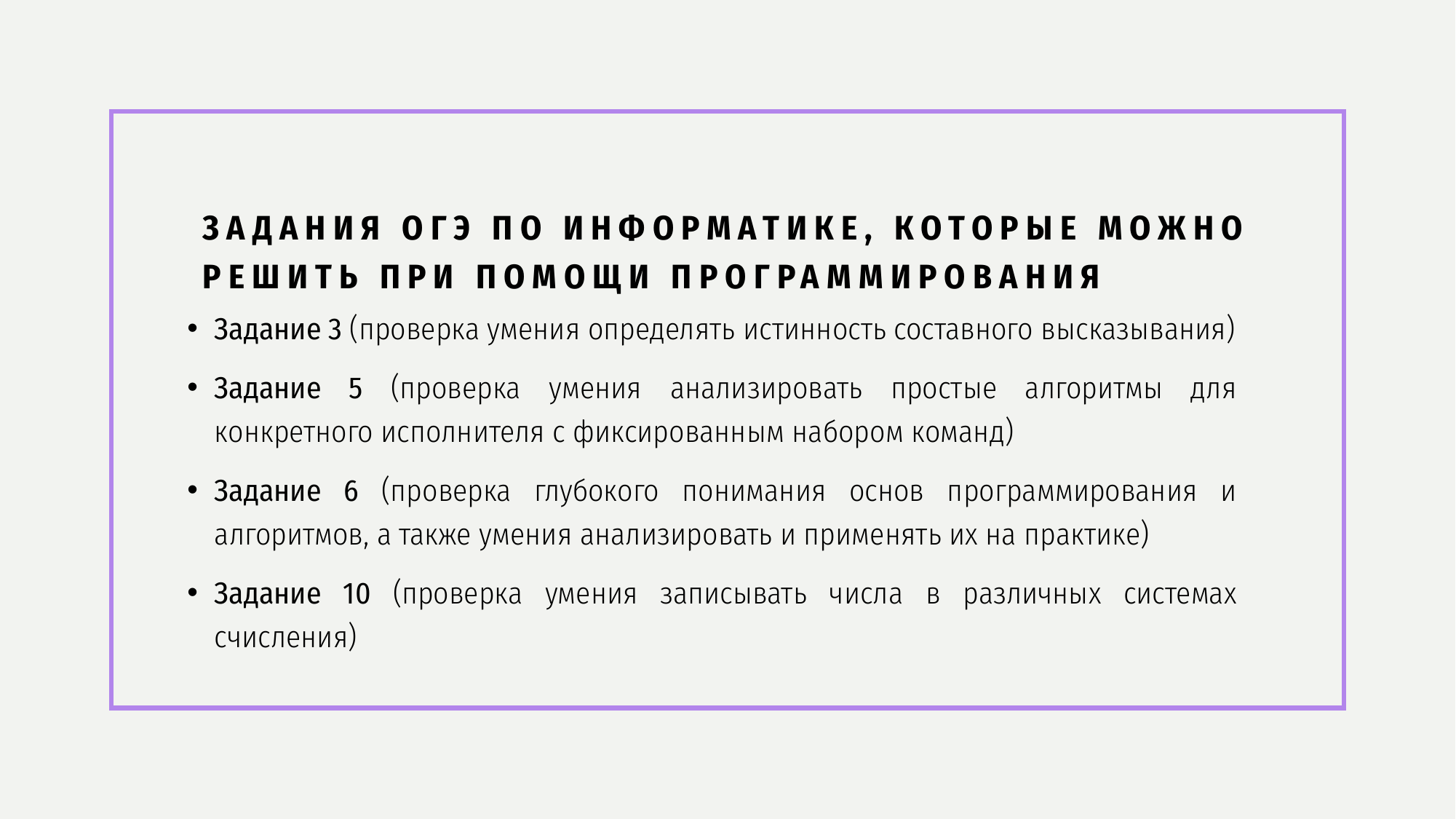

# Задания ОГЭ по информатике, которые можно решить при помощи программирования
Задание 3 (проверка умения определять истинность составного высказывания)
Задание 5 (проверка умения анализировать простые алгоритмы для конкретного исполнителя с фиксированным набором команд)
Задание 6 (проверка глубокого понимания основ программирования и алгоритмов, а также умения анализировать и применять их на практике)
Задание 10 (проверка умения записывать числа в различных системах счисления)